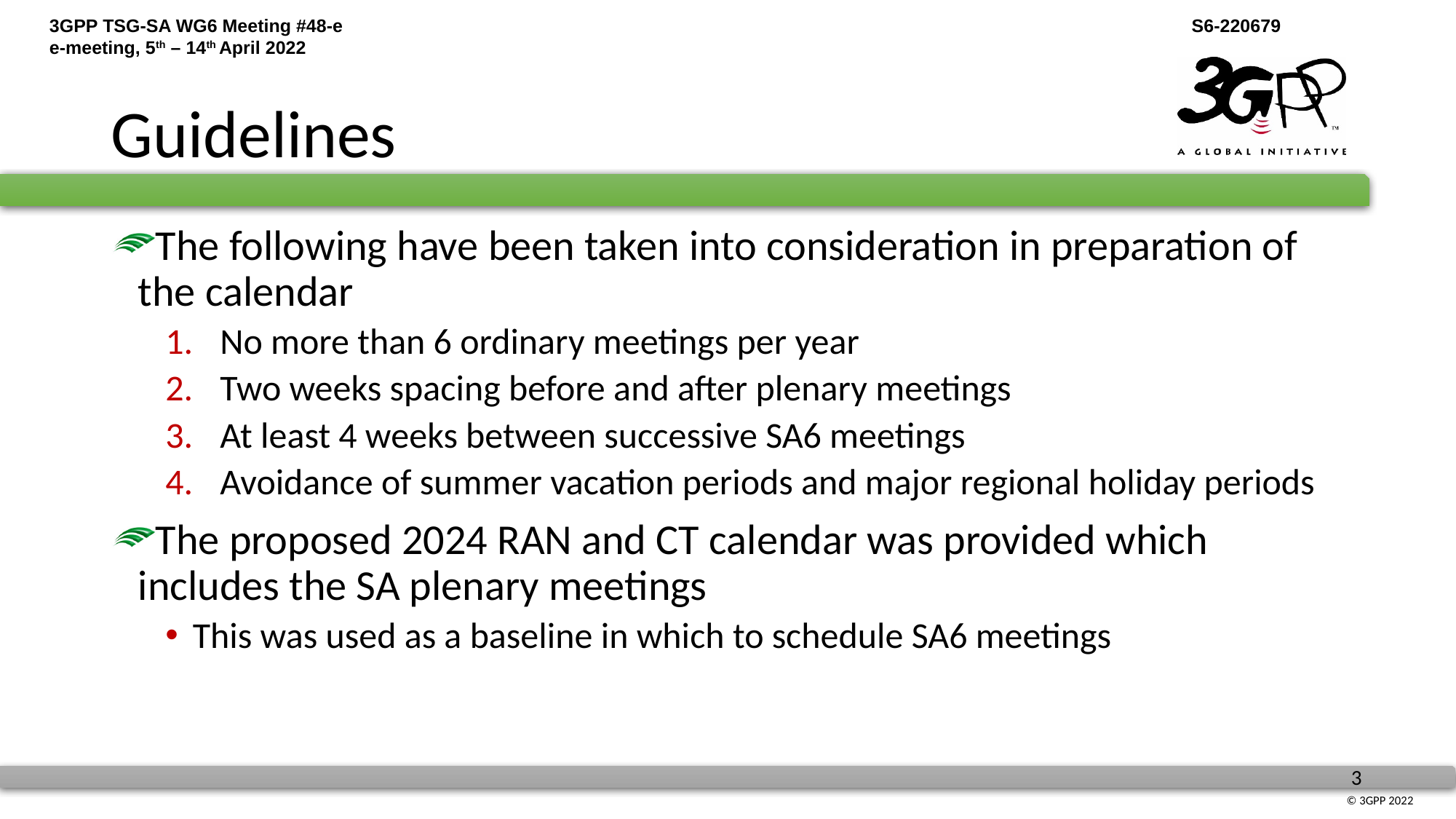

# Guidelines
The following have been taken into consideration in preparation of the calendar
No more than 6 ordinary meetings per year
Two weeks spacing before and after plenary meetings
At least 4 weeks between successive SA6 meetings
Avoidance of summer vacation periods and major regional holiday periods
The proposed 2024 RAN and CT calendar was provided which includes the SA plenary meetings
This was used as a baseline in which to schedule SA6 meetings